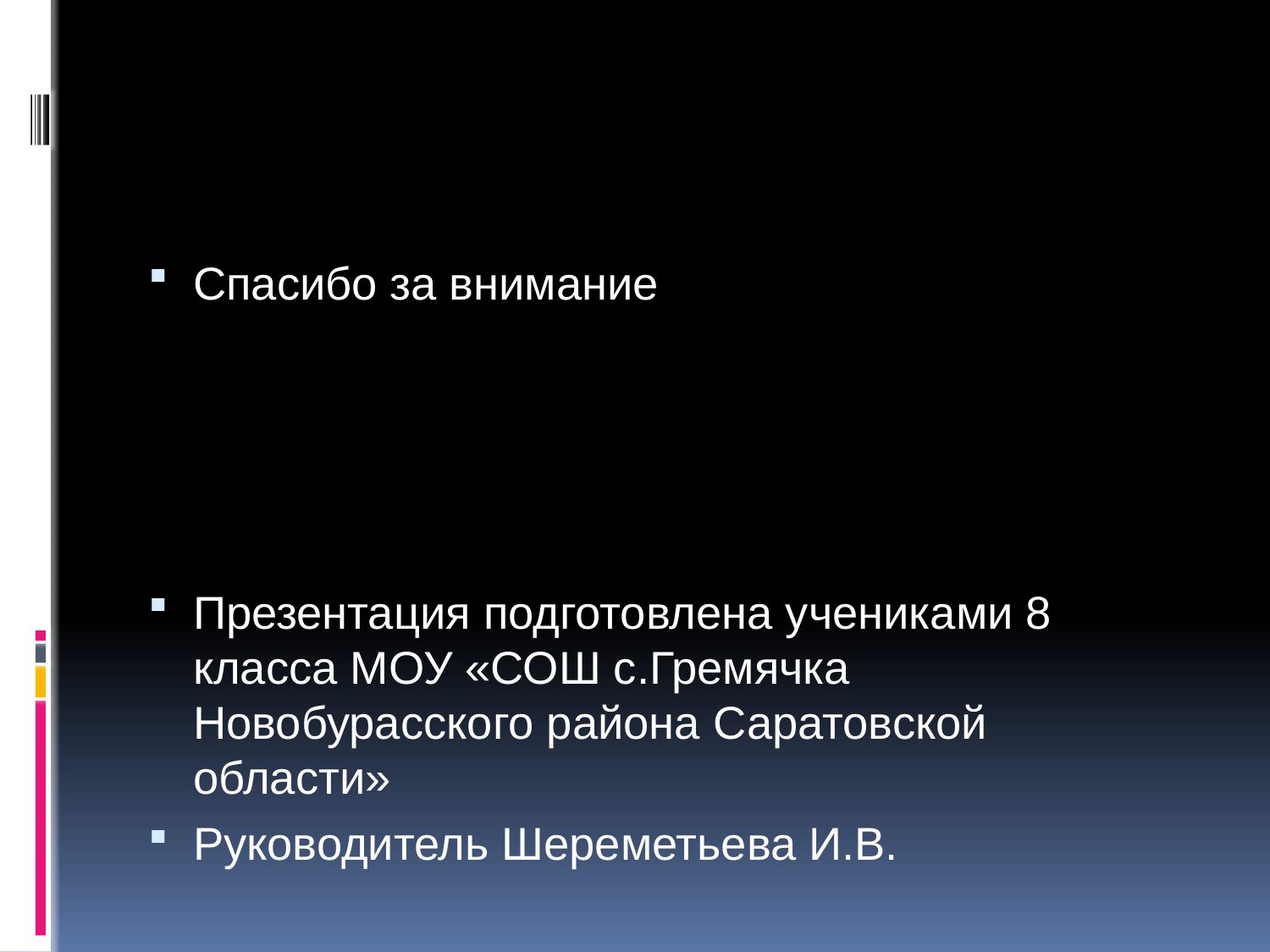

Спасибо за внимание

Презентация подготовлена учениками 8 класса МОУ «СОШ с.Гремячка Новобурасского района Саратовской области»
Руководитель Шереметьева И.В.